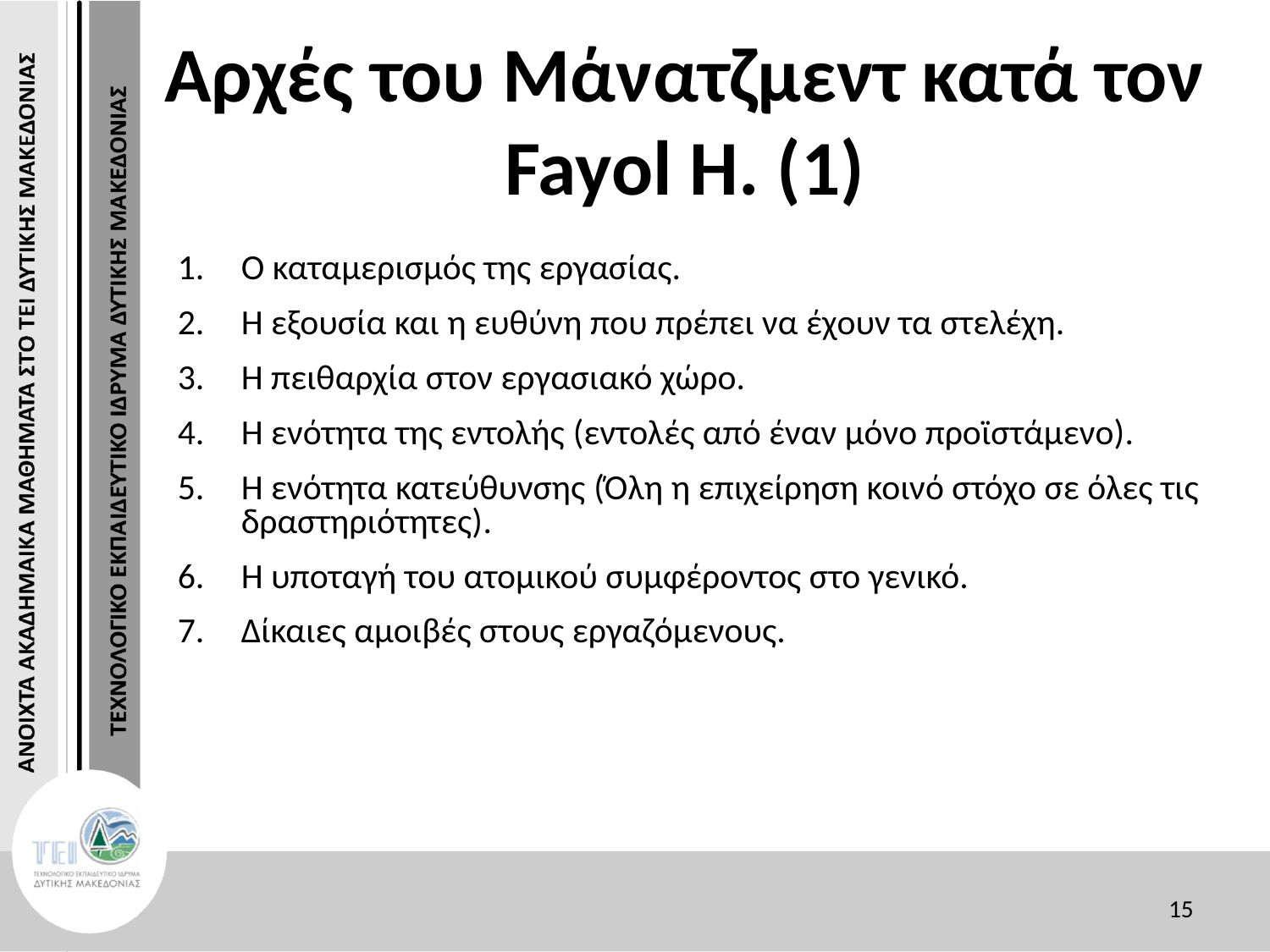

# Αρχές του Μάνατζμεντ κατά τον Fayol H. (1)
Ο καταμερισμός της εργασίας.
Η εξουσία και η ευθύνη που πρέπει να έχουν τα στελέχη.
Η πειθαρχία στον εργασιακό χώρο.
Η ενότητα της εντολής (εντολές από έναν μόνο προϊστάμενο).
Η ενότητα κατεύθυνσης (Όλη η επιχείρηση κοινό στόχο σε όλες τις δραστηριότητες).
Η υποταγή του ατομικού συμφέροντος στο γενικό.
Δίκαιες αμοιβές στους εργαζόμενους.

15